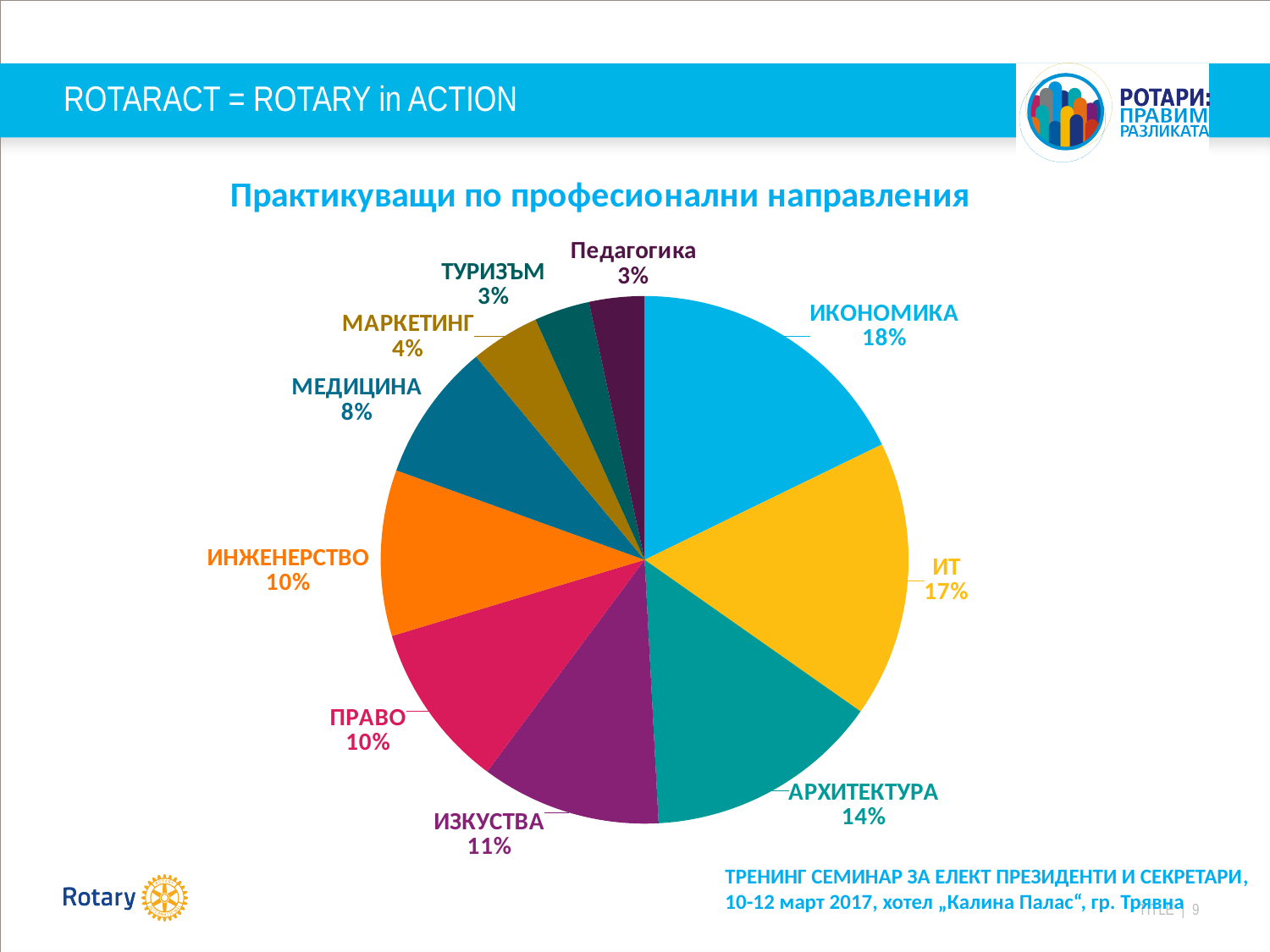

# ROTARACT = ROTARY in ACTION

### Chart: Практикуващи по професионални направления

| Category |  |
|---|---|
| ИКОНОМИКА | 21.0 |
| ИТ | 20.0 |
| АРХИТЕКТУРА | 17.0 |
| ИЗКУСТВА | 13.0 |
| ПРАВО | 12.0 |
| ИНЖЕНЕРСТВО | 12.0 |
| МЕДИЦИНА | 10.0 |
| МАРКЕТИНГ | 5.0 |
| ТУРИЗЪМ | 4.0 |
| Педагогика | 4.0 |